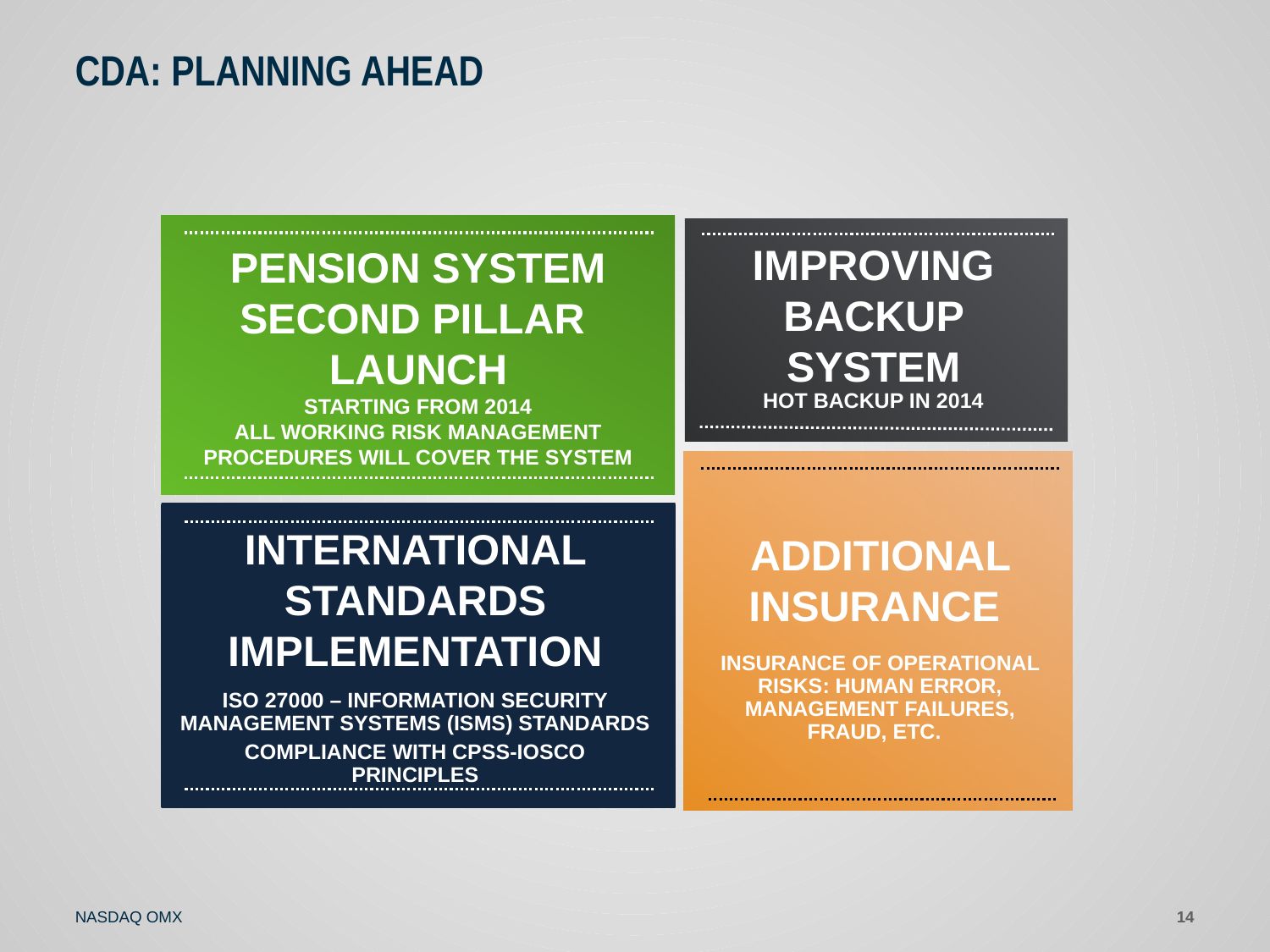

# CDA: planning ahead
Improving backup system
Hot backup in 2014
Pension system second pillar  launch
Starting from 2014
All working risk management procedures will cover the system
Additional insurance

Insurance of operational risks: human error, management failures, fraud, etc.
International standards implementation

ISO 27000 – Information Security Management Systems (ISMS) standards

Compliance with cpss-IOSCO principles
14